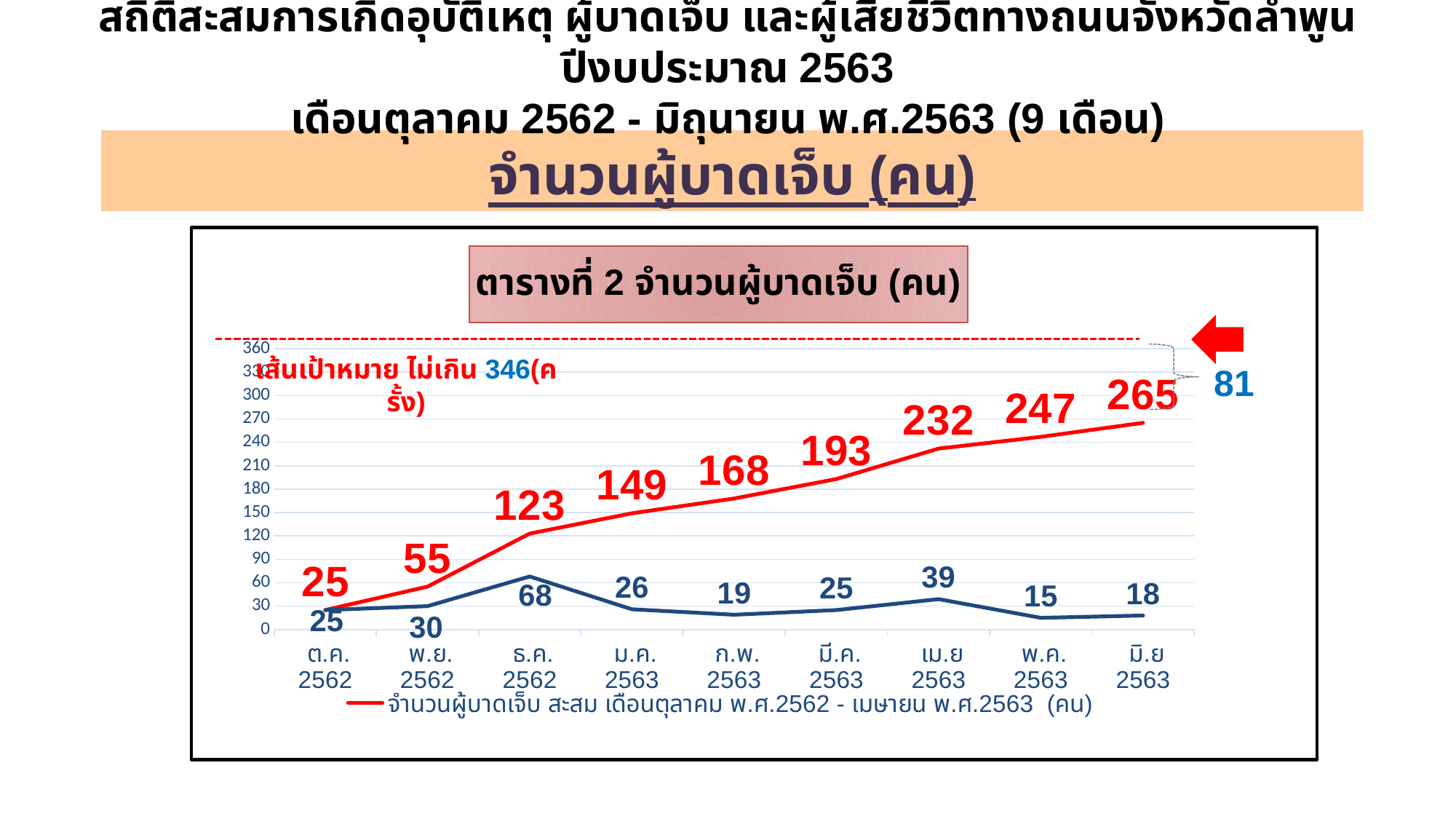

สถิติสะสมการเกิดอุบัติเหตุ ผู้บาดเจ็บ และผู้เสียชีวิตทางถนนจังหวัดลำพูน ปีงบประมาณ 2563
เดือนตุลาคม 2562 - มิถุนายน พ.ศ.2563 (9 เดือน)
จำนวนผู้บาดเจ็บ (คน)

### Chart: ตารางที่ 2 จำนวนผู้บาดเจ็บ (คน)

| Category | จำนวนผู้บาดเจ็บ สะสม เดือนตุลาคม พ.ศ.2562 - เมษายน พ.ศ.2563  (คน)
 | จำนวนผู้บาดเจ็บ รายเดือน (คน)
 |
|---|---|---|
|  ต.ค. 2562 | 25.0 | 25.0 |
|  พ.ย. 2562 | 55.0 | 30.0 |
|  ธ.ค. 2562 | 123.0 | 68.0 |
|  ม.ค. 2563 | 149.0 | 26.0 |
|  ก.พ. 2563 | 168.0 | 19.0 |
|  มี.ค. 2563 | 193.0 | 25.0 |
|  เม.ย 2563 | 232.0 | 39.0 |
|  พ.ค. 2563 | 247.0 | 15.0 |
|  มิ.ย 2563 | 265.0 | 18.0 |

[unsupported chart]

เส้นเป้าหมาย ไม่เกิน 346(ครั้ง)
81
สำนักงานป้องกันและบรรเทาสาธารณภัยจังหวัดลำพูน